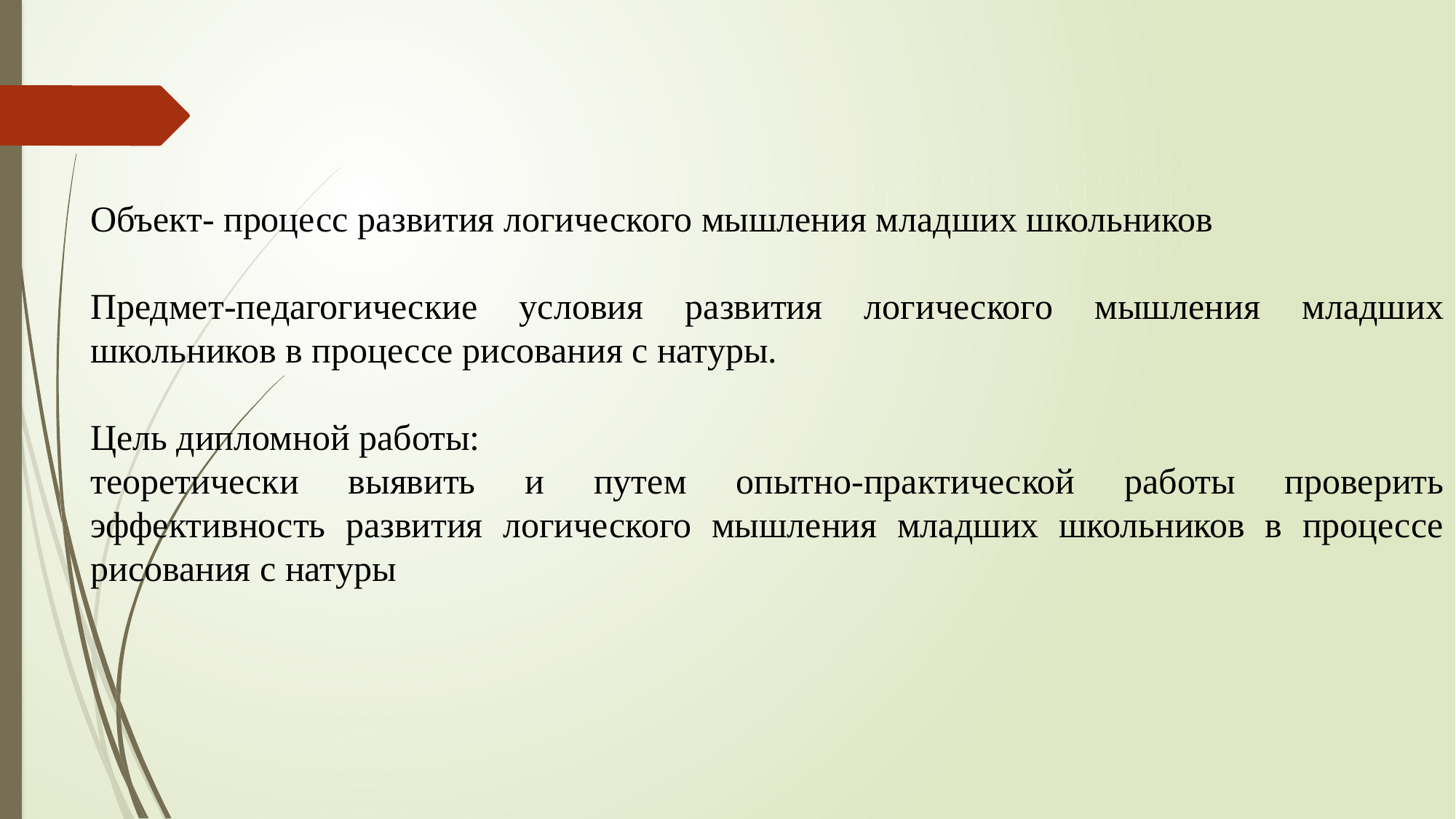

Объект- процесс развития логического мышления младших школьников

Предмет-педагогические условия развития логического мышления младших школьников в процессе рисования с натуры.

Цель дипломной работы:
теоретически выявить и путем опытно-практической работы проверить эффективность развития логического мышления младших школьников в процессе рисования с натуры